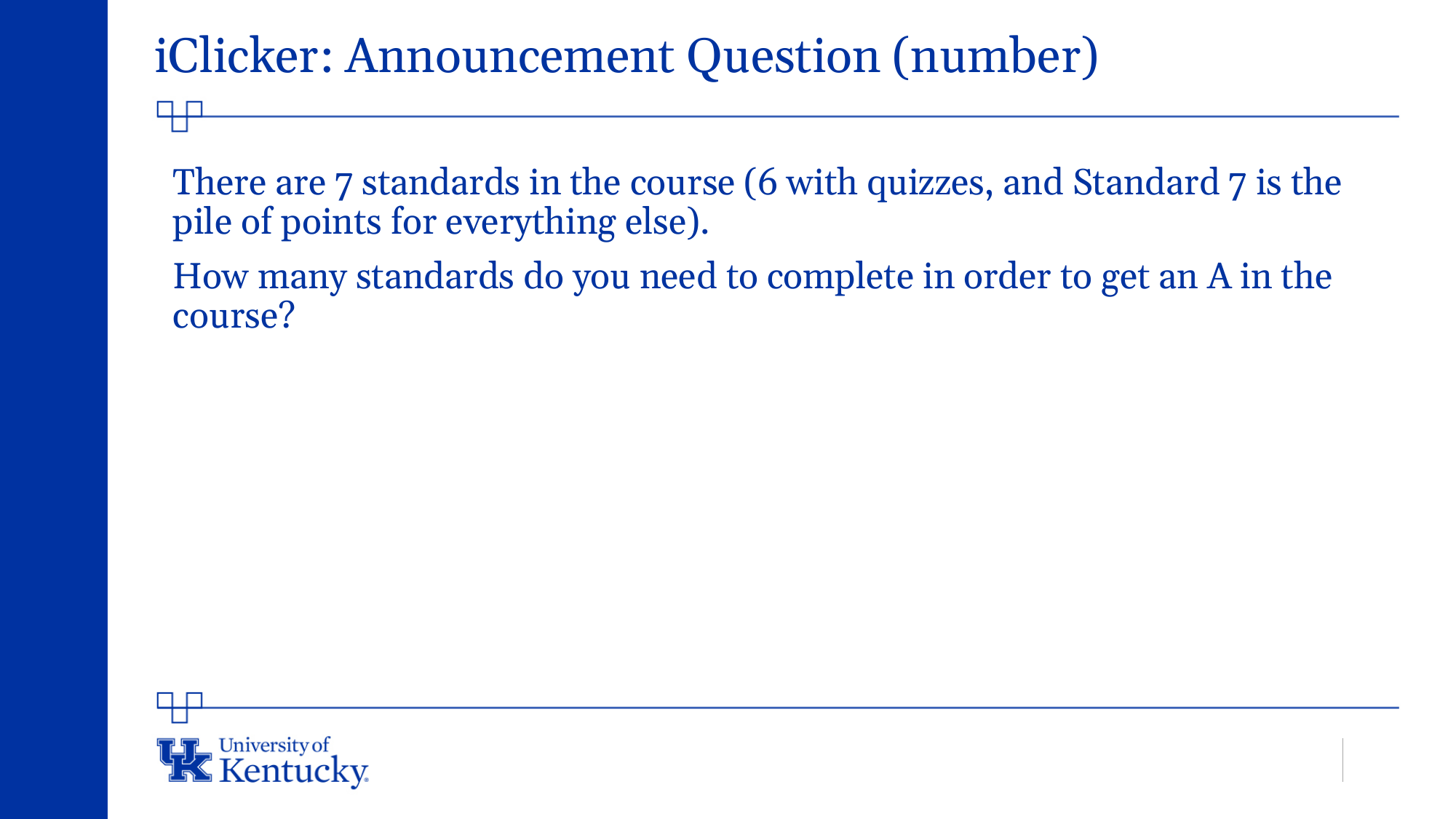

# iClicker: Announcement Question (number)
There are 7 standards in the course (6 with quizzes, and Standard 7 is the pile of points for everything else).
How many standards do you need to complete in order to get an A in the course?